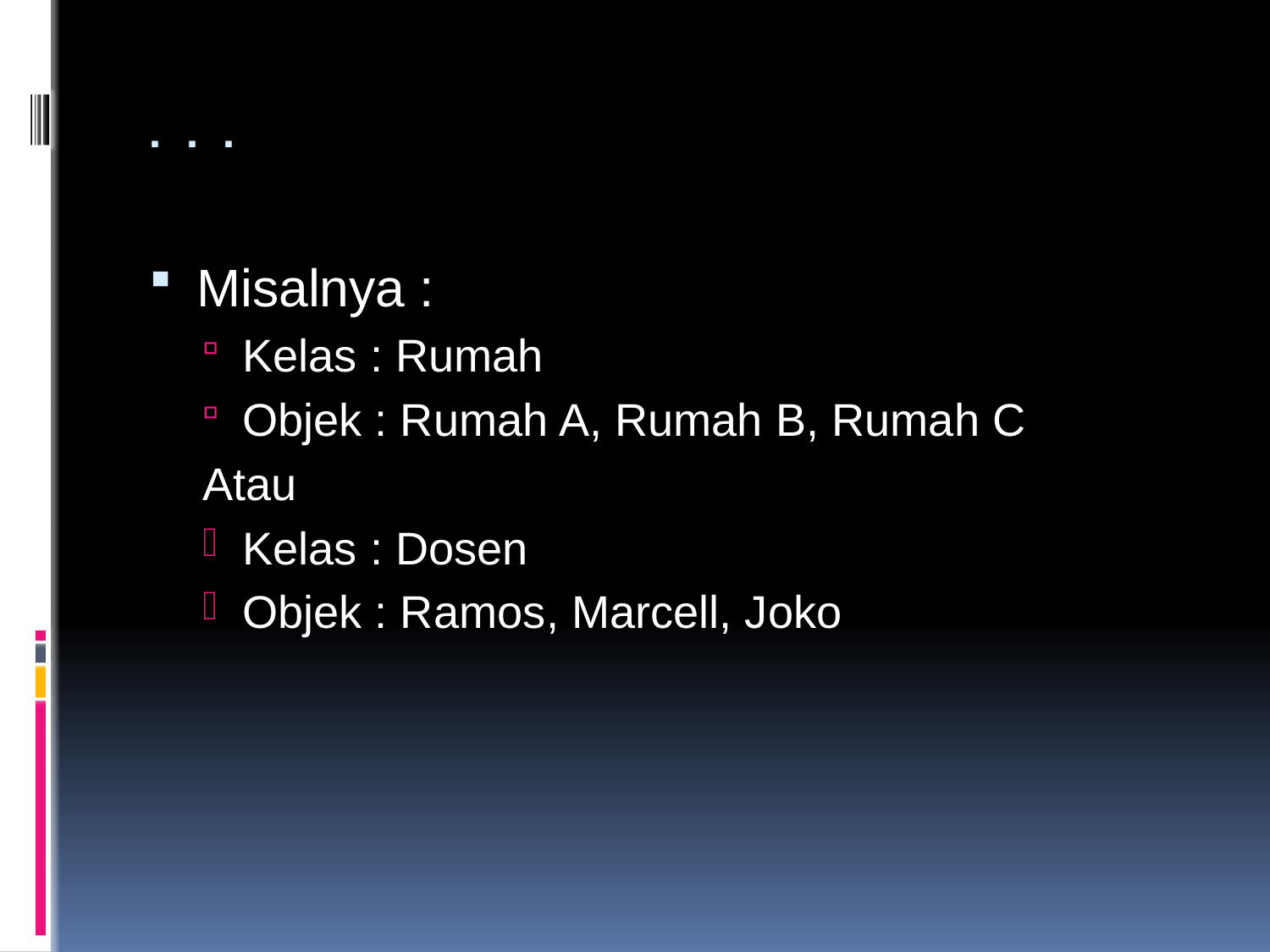

# ...
Misalnya :
Kelas : Rumah
Objek : Rumah A, Rumah B, Rumah C
Atau
Kelas : Dosen
Objek : Ramos, Marcell, Joko